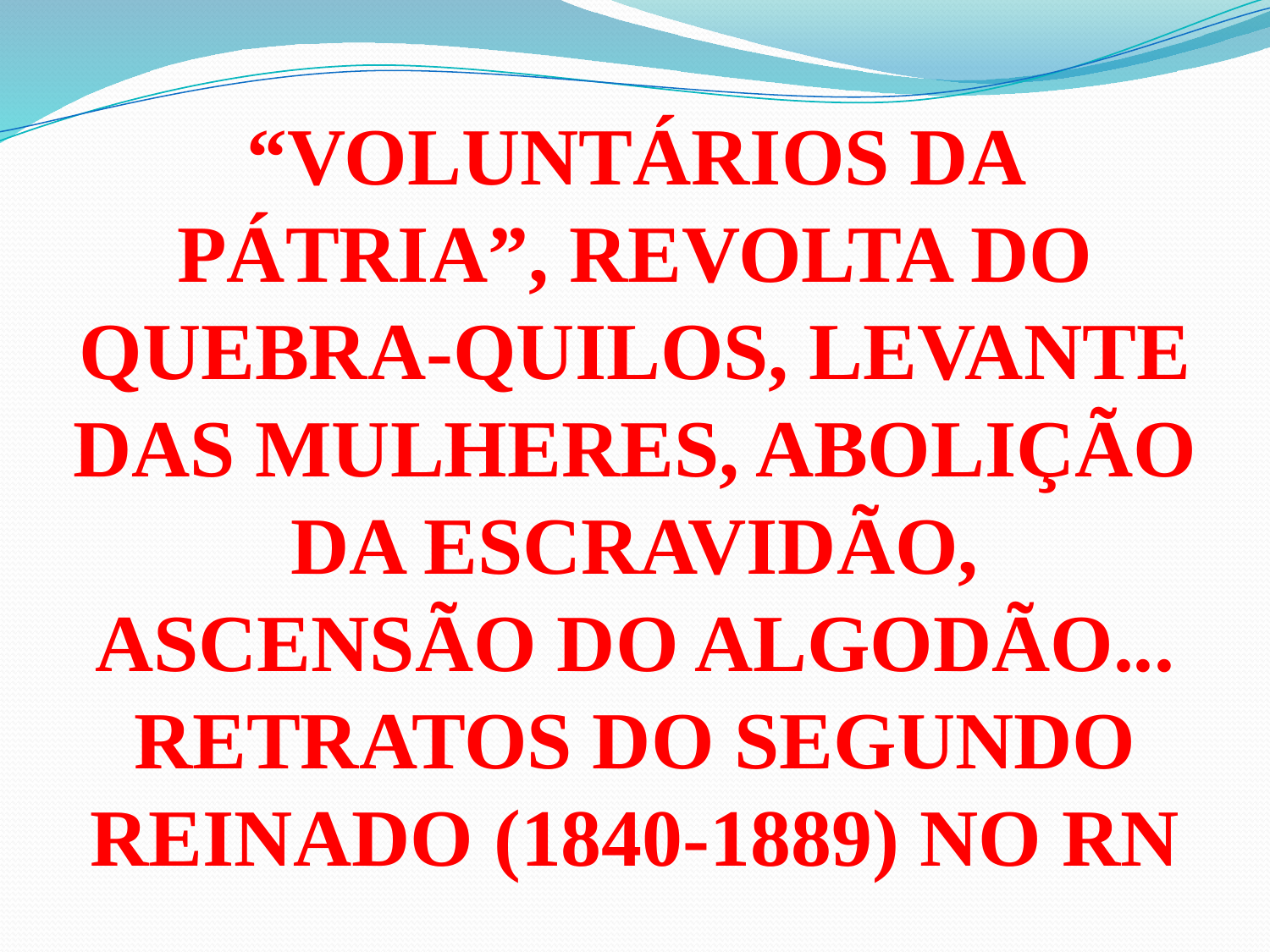

# “VOLUNTÁRIOS DA PÁTRIA”, REVOLTA DO QUEBRA-QUILOS, LEVANTE DAS MULHERES, ABOLIÇÃO DA ESCRAVIDÃO, ASCENSÃO DO ALGODÃO... RETRATOS DO SEGUNDO REINADO (1840-1889) NO RN